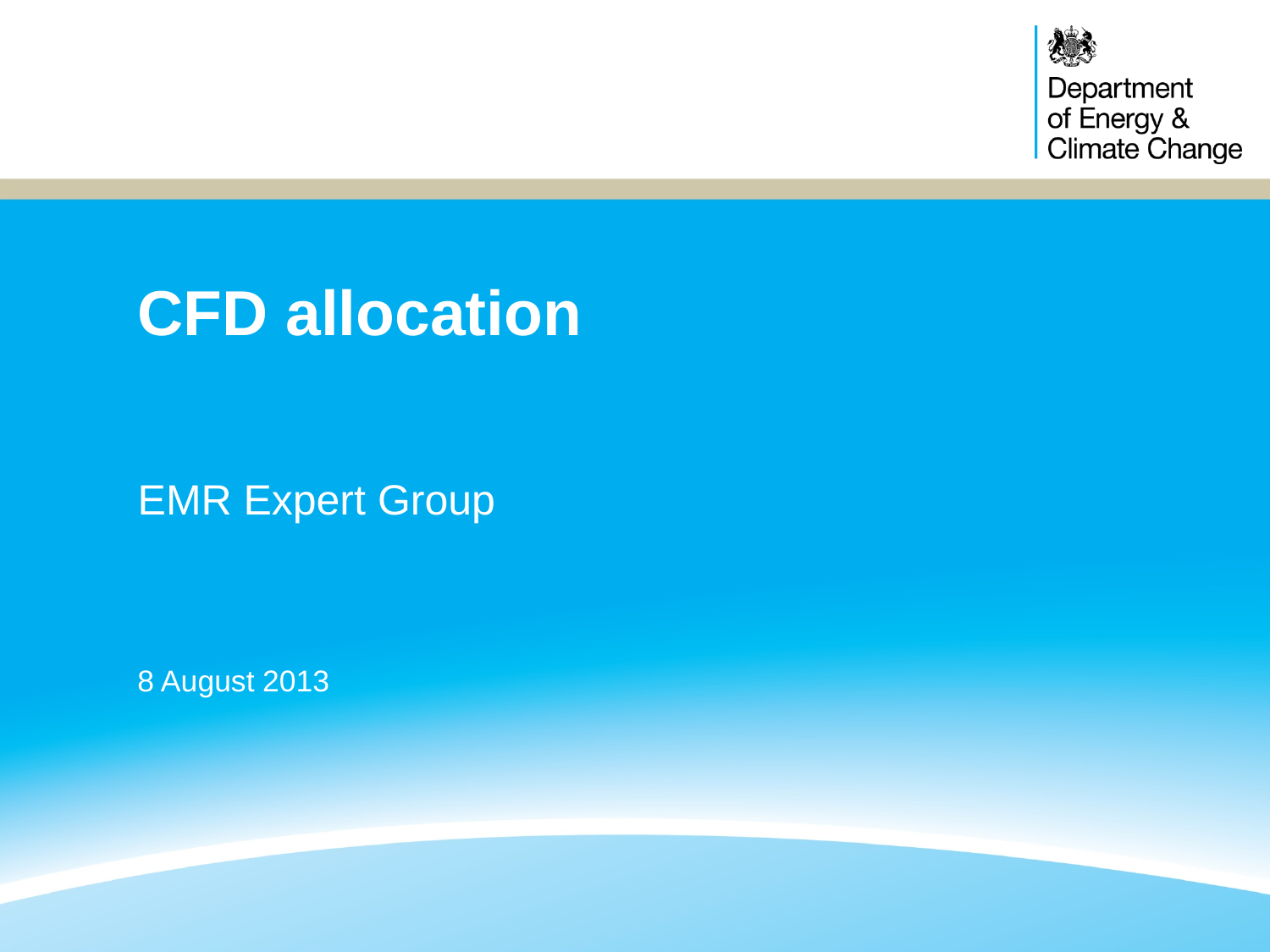

# CFD allocation
EMR Expert Group
8 August 2013